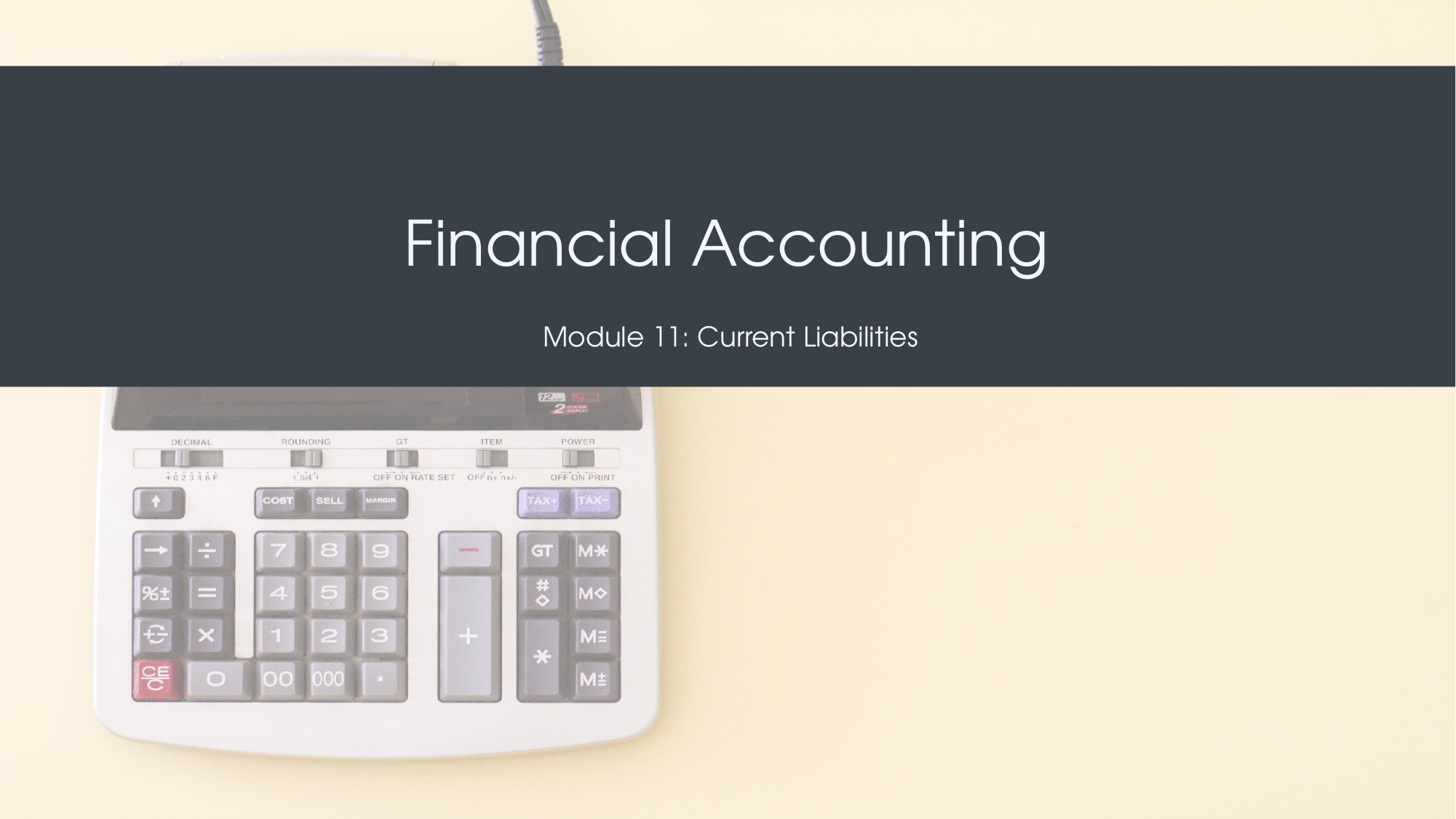

# Financial Accounting
Module 11: Current Liabilities